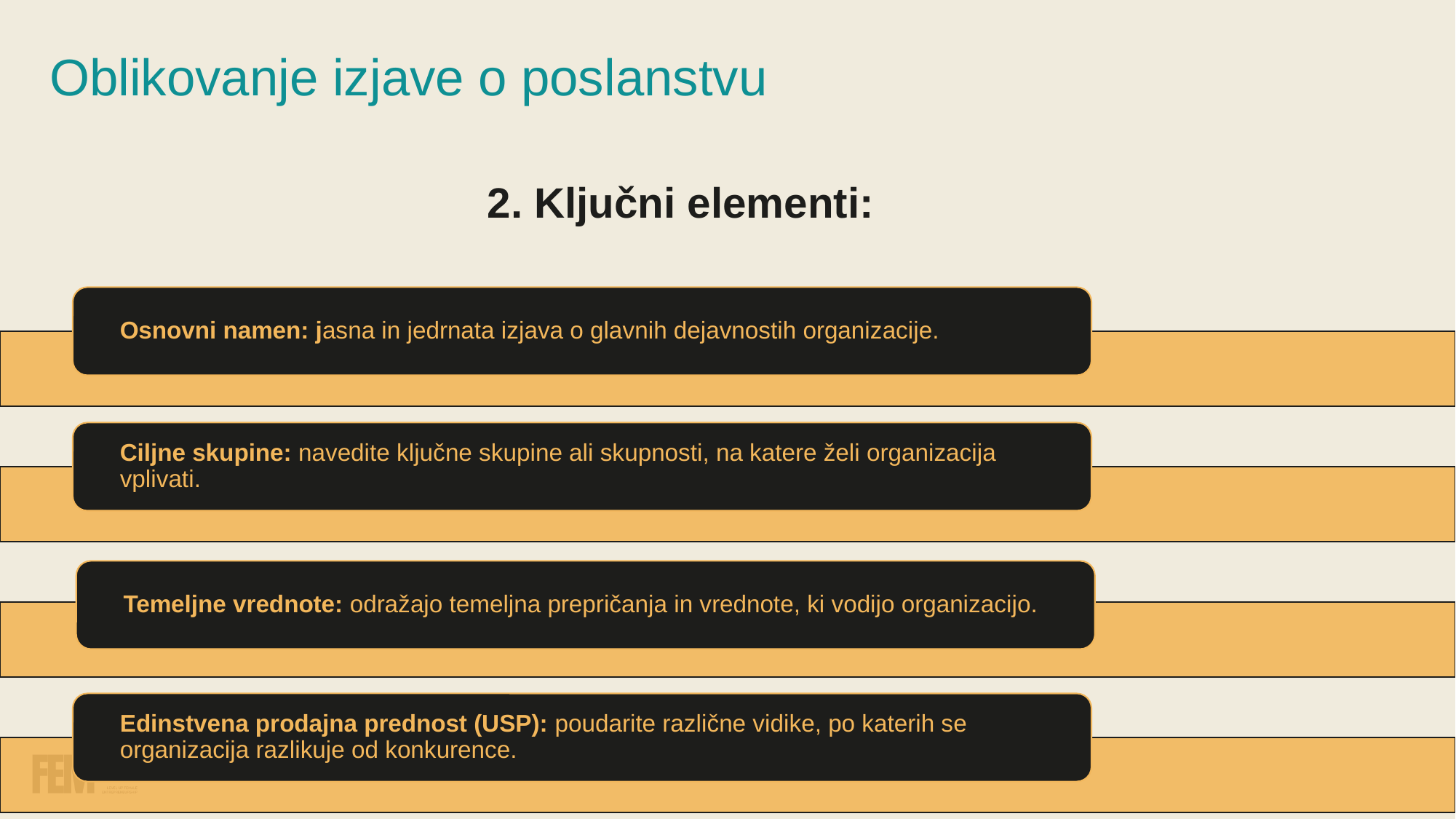

# Oblikovanje izjave o poslanstvu
2. Ključni elementi:
Osnovni namen: jasna in jedrnata izjava o glavnih dejavnostih organizacije.
Ciljne skupine: navedite ključne skupine ali skupnosti, na katere želi organizacija vplivati.
Temeljne vrednote: odražajo temeljna prepričanja in vrednote, ki vodijo organizacijo.
Edinstvena prodajna prednost (USP): poudarite različne vidike, po katerih se organizacija razlikuje od konkurence.